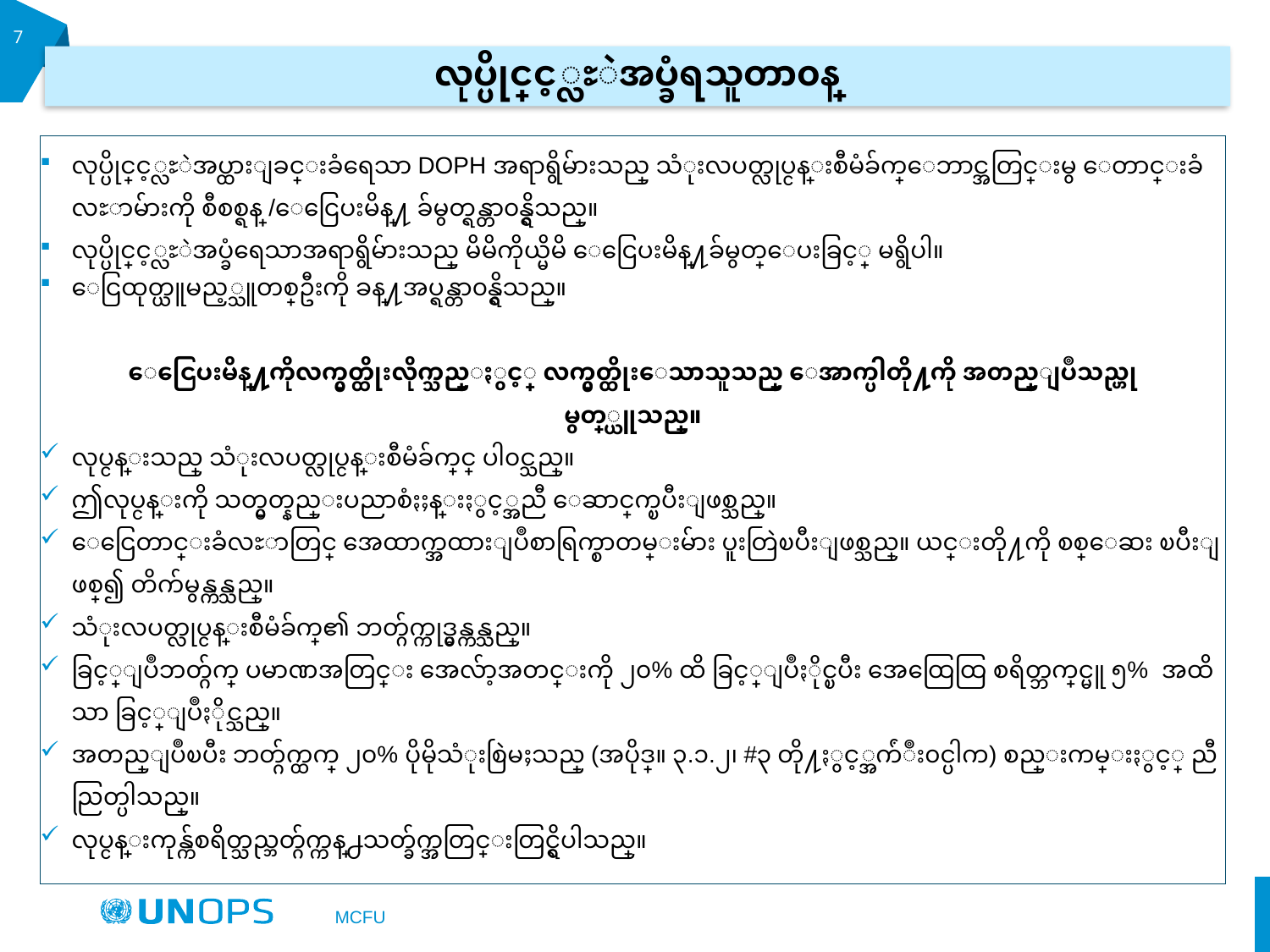

7
လုပ္ပိုင္ခြင့္လႊဲအပ္ခံရသူတာ၀န္
လုပ္ပိုင္ခြင့္လႊဲအပ္ထားျခင္းခံရေသာ DOPH အရာရွိမ်ားသည္ သံုးလပတ္လုပ္ငန္းစီမံခ်က္ေဘာင္အတြင္းမွ ေတာင္းခံလႊာမ်ားကို စီစစ္ရန္ /ေငြေပးမိန္႔ ခ်မွတ္ရန္တာ၀န္ရွိသည္။
လုပ္ပိုင္ခြင့္လႊဲအပ္ခံရေသာအရာရွိမ်ားသည္ မိမိကိုယ္မိမိ ေငြေပးမိန္႔ခ်မွတ္ေပးခြင့္ မရွိပါ။
ေငြထုတ္ယူမည့္သူတစ္ဦးကို ခန္႔အပ္ရန္တာ၀န္ရွိသည္။

ေငြေပးမိန္႔ကိုလက္မွတ္ထိုးလိုက္သည္ႏွင့္ လက္မွတ္ထိုးေသာသူသည္ ေအာက္ပါတို႔ကို အတည္ျပဳသည္ဟု
မွတ္္ယူသည္။
လုပ္ငန္းသည္ သံုးလပတ္လုပ္ငန္းစီမံခ်က္တြင္ ပါ၀င္သည္။
ဤလုပ္ငန္းကို သတ္မွတ္နည္းပညာစံႏႈန္းႏွင့္အညီ ေဆာင္ရြက္ၿပီးျဖစ္သည္။
ေငြေတာင္းခံလႊာတြင္ အေထာက္အထားျပဳစာရြက္စာတမ္းမ်ား ပူးတြဲၿပီးျဖစ္သည္။ ယင္းတို႔ကို စစ္ေဆး ၿပီးျဖစ္၍ တိက်မွန္ကန္သည္။
သံုးလပတ္လုပ္ငန္းစီမံခ်က္၏ ဘတ္ဂ်က္ကုဒ္မွန္ကန္သည္။
ခြင့္ျပဳဘတ္ဂ်က္ ပမာဏအတြင္း အေလ်ာ့အတင္းကို ၂၀% ထိ ခြင့္ျပဳႏိုင္ၿပီး အေထြေထြ စရိတ္ဘက္တြင္မူ ၅%  အထိသာ ခြင့္ျပဳႏိုင္သည္။
အတည္ျပဳၿပီး ဘတ္ဂ်က္ထက္ ၂၀% ပိုမိုသံုးစြဲမႈသည္ (အပိုဒ္။ ၃.၁.၂၊ #၃ တို႔ႏွင့္အက်ံဳး၀င္ပါက) စည္းကမ္းႏွင့္ ညီညြတ္ပါသည္။
လုပ္ငန္းကုန္က်စရိတ္သည္ဘတ္ဂ်က္ကန္႕သတ္ခ်က္အတြင္းတြင္ရွိပါသည္။

MCFU